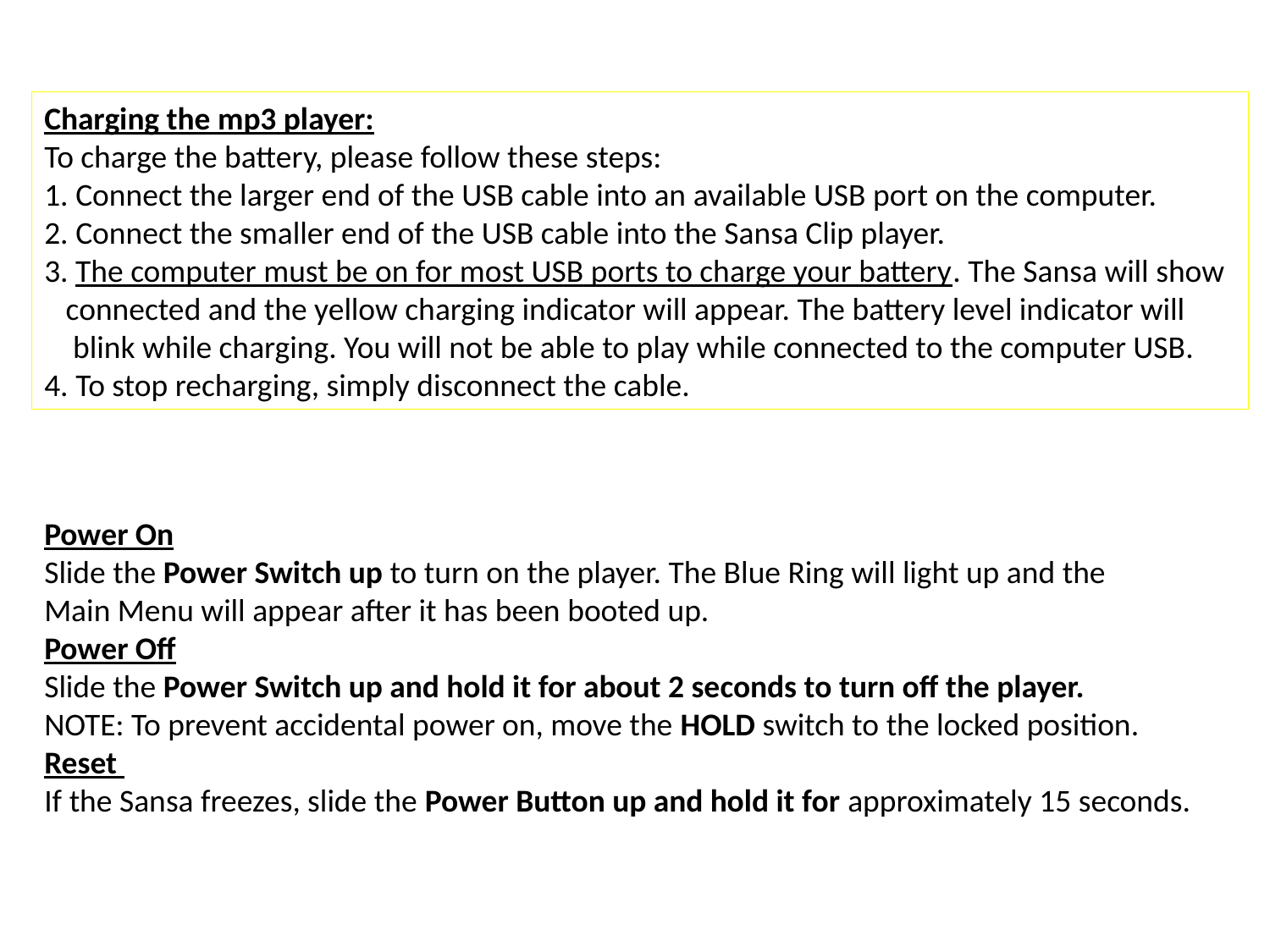

Charging the mp3 player:
To charge the battery, please follow these steps:
1. Connect the larger end of the USB cable into an available USB port on the computer.
2. Connect the smaller end of the USB cable into the Sansa Clip player.
3. The computer must be on for most USB ports to charge your battery. The Sansa will show     connected and the yellow charging indicator will appear. The battery level indicator will            blink while charging. You will not be able to play while connected to the computer USB.
4. To stop recharging, simply disconnect the cable.
Power On
Slide the Power Switch up to turn on the player. The Blue Ring will light up and the
Main Menu will appear after it has been booted up.
Power Off
Slide the Power Switch up and hold it for about 2 seconds to turn off the player.
NOTE: To prevent accidental power on, move the HOLD switch to the locked position.
Reset
If the Sansa freezes, slide the Power Button up and hold it for approximately 15 seconds.